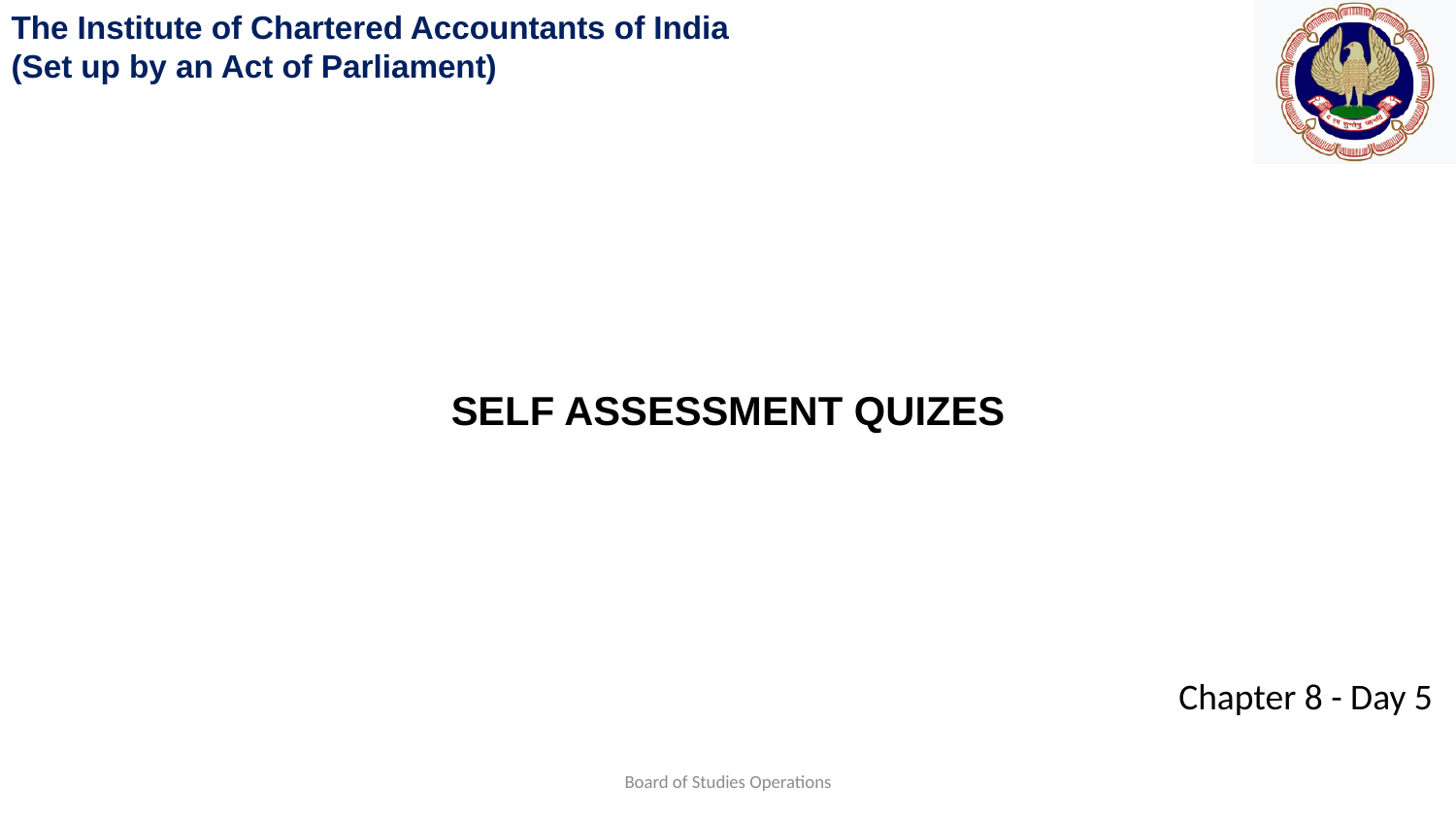

SELF ASSESSMENT QUIZES
Board of Studies Operations